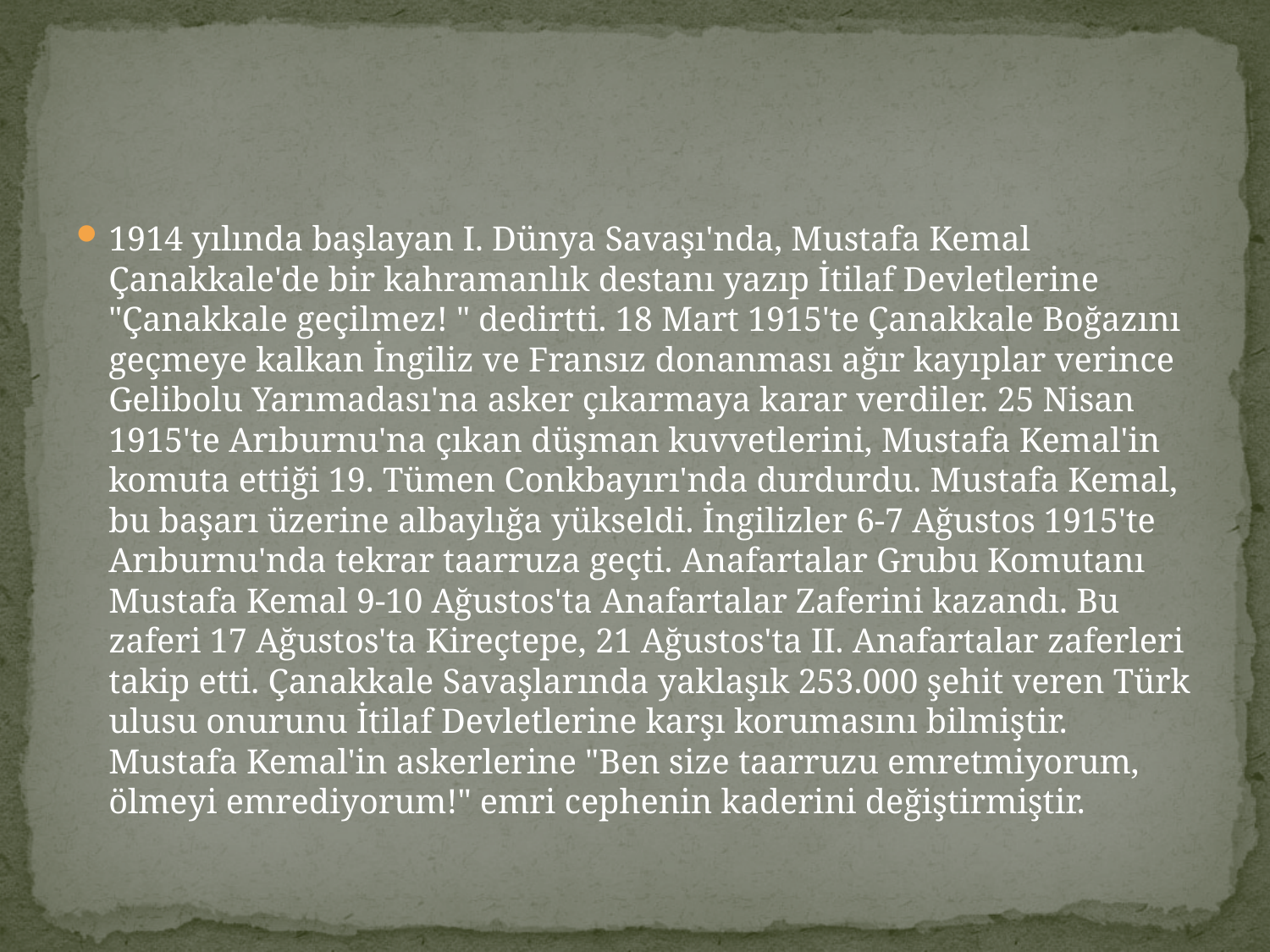

#
1914 yılında başlayan I. Dünya Savaşı'nda, Mustafa Kemal Çanakkale'de bir kahramanlık destanı yazıp İtilaf Devletlerine "Çanakkale geçilmez! " dedirtti. 18 Mart 1915'te Çanakkale Boğazını geçmeye kalkan İngiliz ve Fransız donanması ağır kayıplar verince Gelibolu Yarımadası'na asker çıkarmaya karar verdiler. 25 Nisan 1915'te Arıburnu'na çıkan düşman kuvvetlerini, Mustafa Kemal'in komuta ettiği 19. Tümen Conkbayırı'nda durdurdu. Mustafa Kemal, bu başarı üzerine albaylığa yükseldi. İngilizler 6-7 Ağustos 1915'te Arıburnu'nda tekrar taarruza geçti. Anafartalar Grubu Komutanı Mustafa Kemal 9-10 Ağustos'ta Anafartalar Zaferini kazandı. Bu zaferi 17 Ağustos'ta Kireçtepe, 21 Ağustos'ta II. Anafartalar zaferleri takip etti. Çanakkale Savaşlarında yaklaşık 253.000 şehit veren Türk ulusu onurunu İtilaf Devletlerine karşı korumasını bilmiştir. Mustafa Kemal'in askerlerine "Ben size taarruzu emretmiyorum, ölmeyi emrediyorum!" emri cephenin kaderini değiştirmiştir.